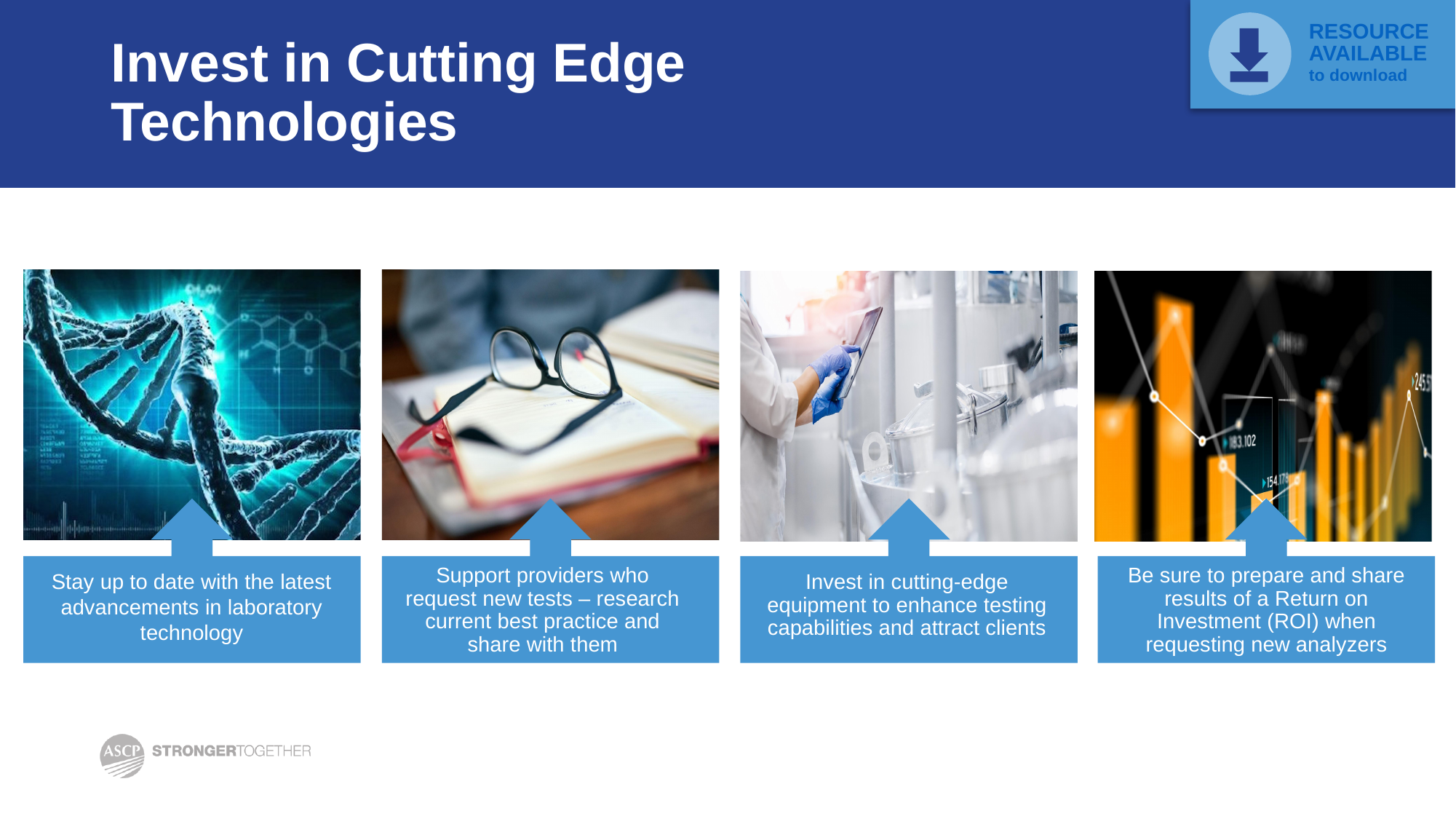

RESOURCE AVAILABLE
to download
# Invest in Cutting Edge Technologies

Support providers who request new tests – research current best practice and share with them

Be sure to prepare and share results of a Return on Investment (ROI) when requesting new analyzers

Stay up to date with the latest advancements in laboratory technology

Invest in cutting-edge equipment to enhance testing capabilities and attract clients